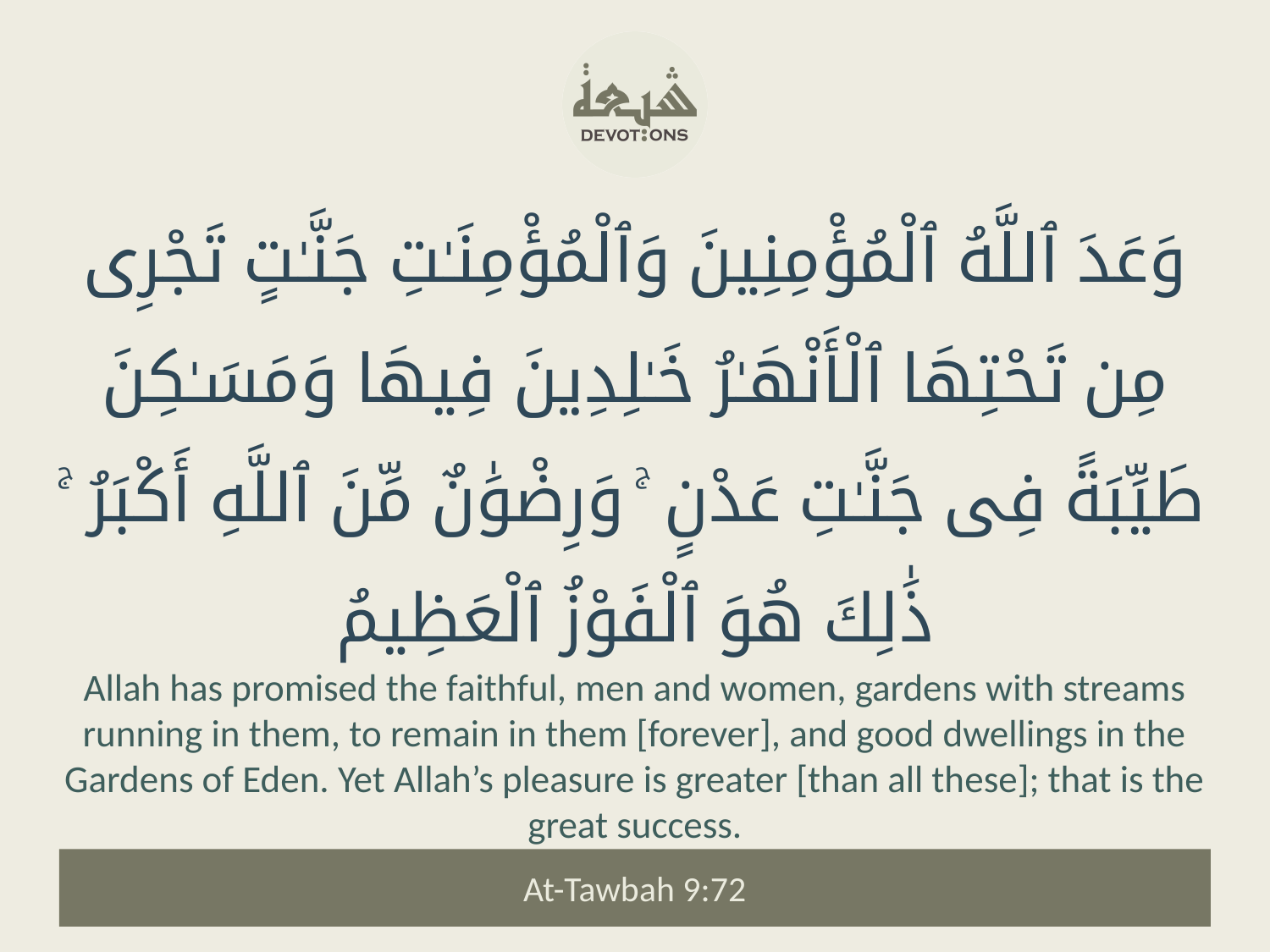

وَعَدَ ٱللَّهُ ٱلْمُؤْمِنِينَ وَٱلْمُؤْمِنَـٰتِ جَنَّـٰتٍ تَجْرِى مِن تَحْتِهَا ٱلْأَنْهَـٰرُ خَـٰلِدِينَ فِيهَا وَمَسَـٰكِنَ طَيِّبَةً فِى جَنَّـٰتِ عَدْنٍ ۚ وَرِضْوَٰنٌ مِّنَ ٱللَّهِ أَكْبَرُ ۚ ذَٰلِكَ هُوَ ٱلْفَوْزُ ٱلْعَظِيمُ
Allah has promised the faithful, men and women, gardens with streams running in them, to remain in them [forever], and good dwellings in the Gardens of Eden. Yet Allah’s pleasure is greater [than all these]; that is the great success.
At-Tawbah 9:72